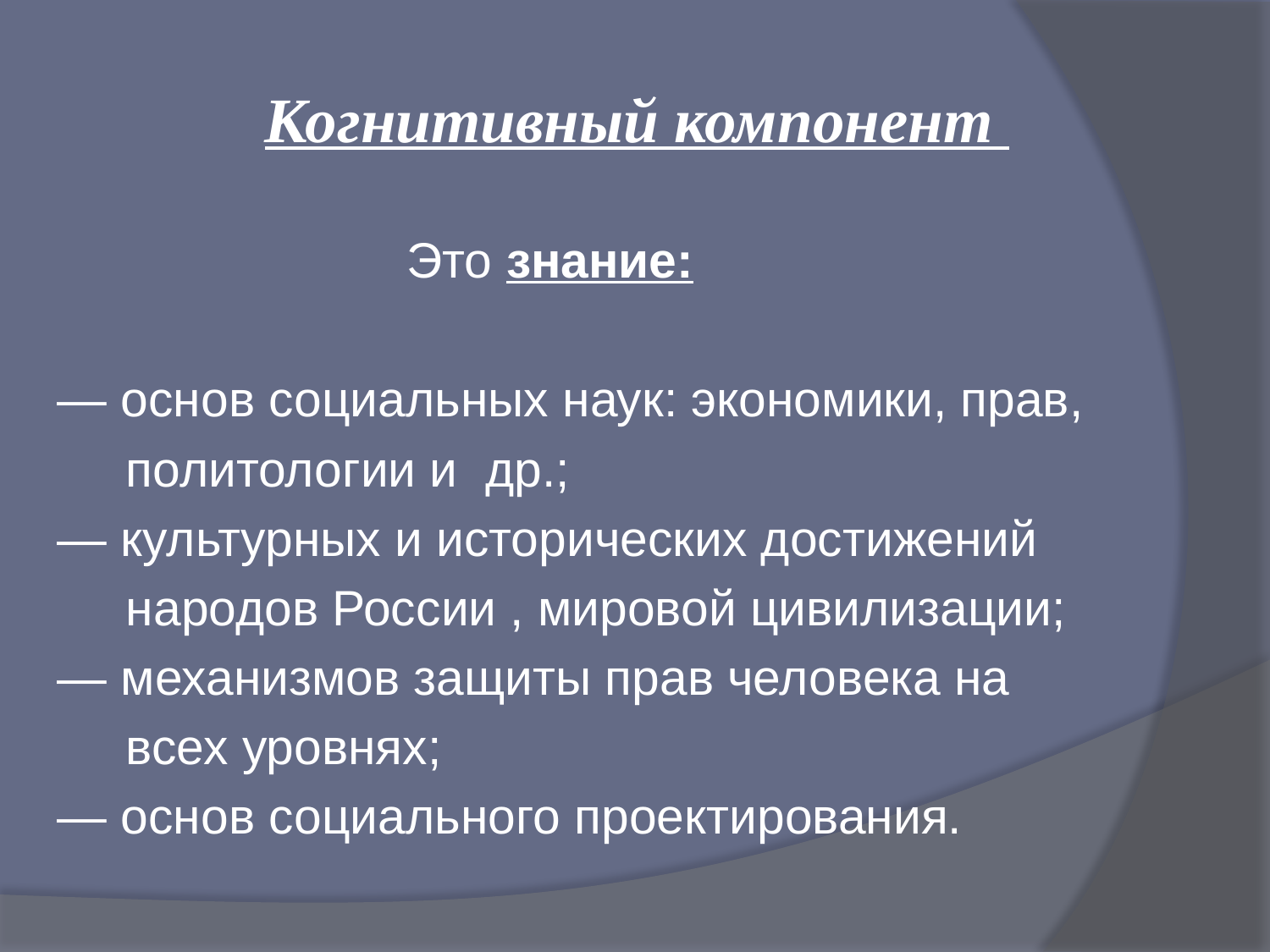

# Когнитивный компонент
                            Это знание:

— основ социальных наук: экономики, прав,
     политологии и  др.;
— культурных и исторических достижений
     народов России , мировой цивилизации;
— механизмов защиты прав человека на
     всех уровнях;
— основ социального проектирования.